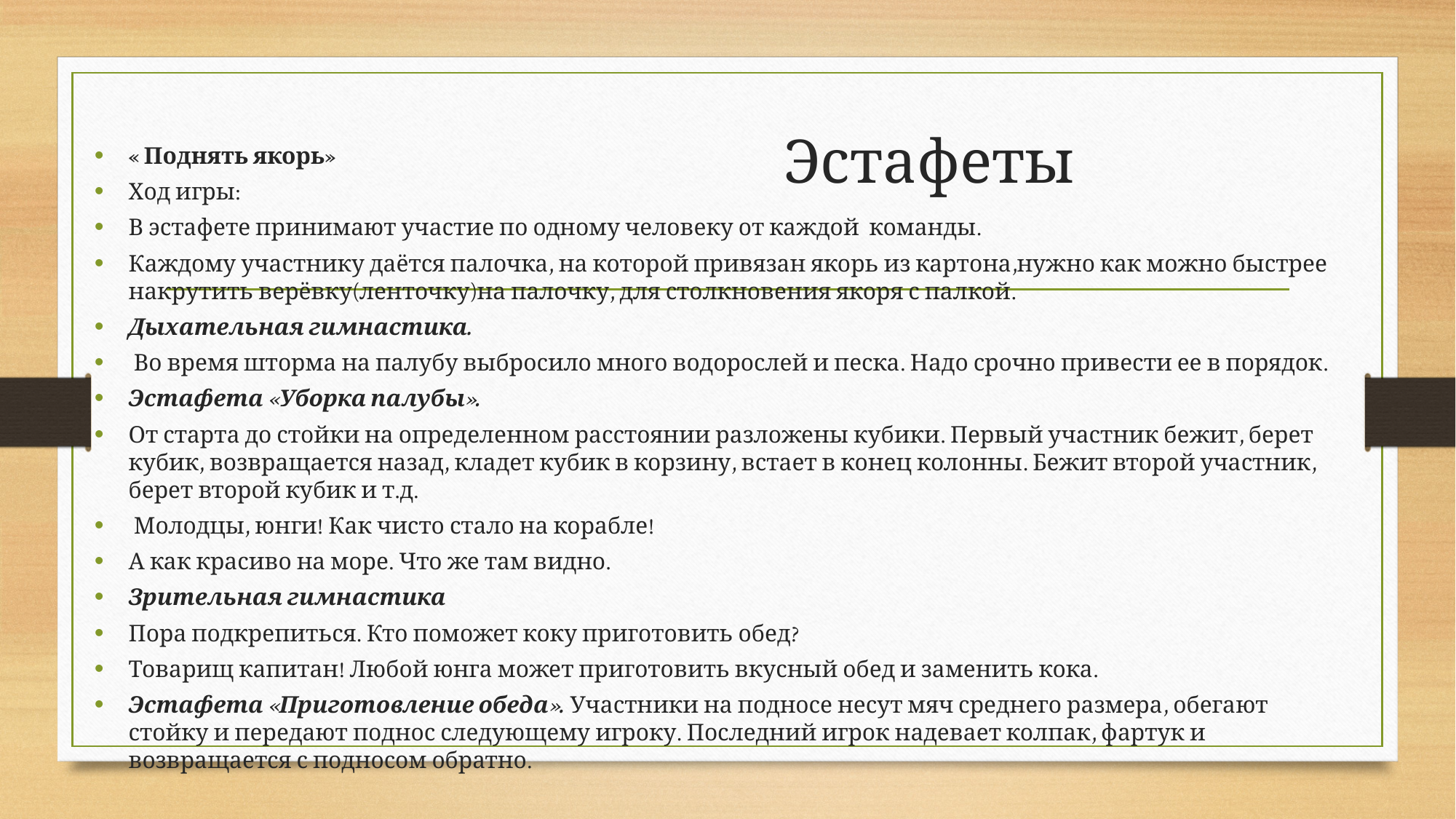

# Эстафеты
« Поднять якорь»
Ход игры:
В эстафете принимают участие по одному человеку от каждой  команды.
Каждому участнику даётся палочка, на которой привязан якорь из картона,нужно как можно быстрее накрутить верёвку(ленточку)на палочку, для столкновения якоря с палкой.
Дыхательная гимнастика.
 Во время шторма на палубу выбросило много водорослей и песка. Надо срочно привести ее в порядок.
Эстафета «Уборка палубы».
От старта до стойки на определенном расстоянии разложены кубики. Первый участник бежит, берет кубик, возвращается назад, кладет кубик в корзину, встает в конец колонны. Бежит второй участник, берет второй кубик и т.д.
 Молодцы, юнги! Как чисто стало на корабле!
А как красиво на море. Что же там видно.
Зрительная гимнастика
Пора подкрепиться. Кто поможет коку приготовить обед?
Товарищ капитан! Любой юнга может приготовить вкусный обед и заменить кока.
Эстафета «Приготовление обеда». Участники на подносе несут мяч среднего размера, обегают стойку и передают поднос следующему игроку. Последний игрок надевает колпак, фартук и возвращается с подносом обратно.